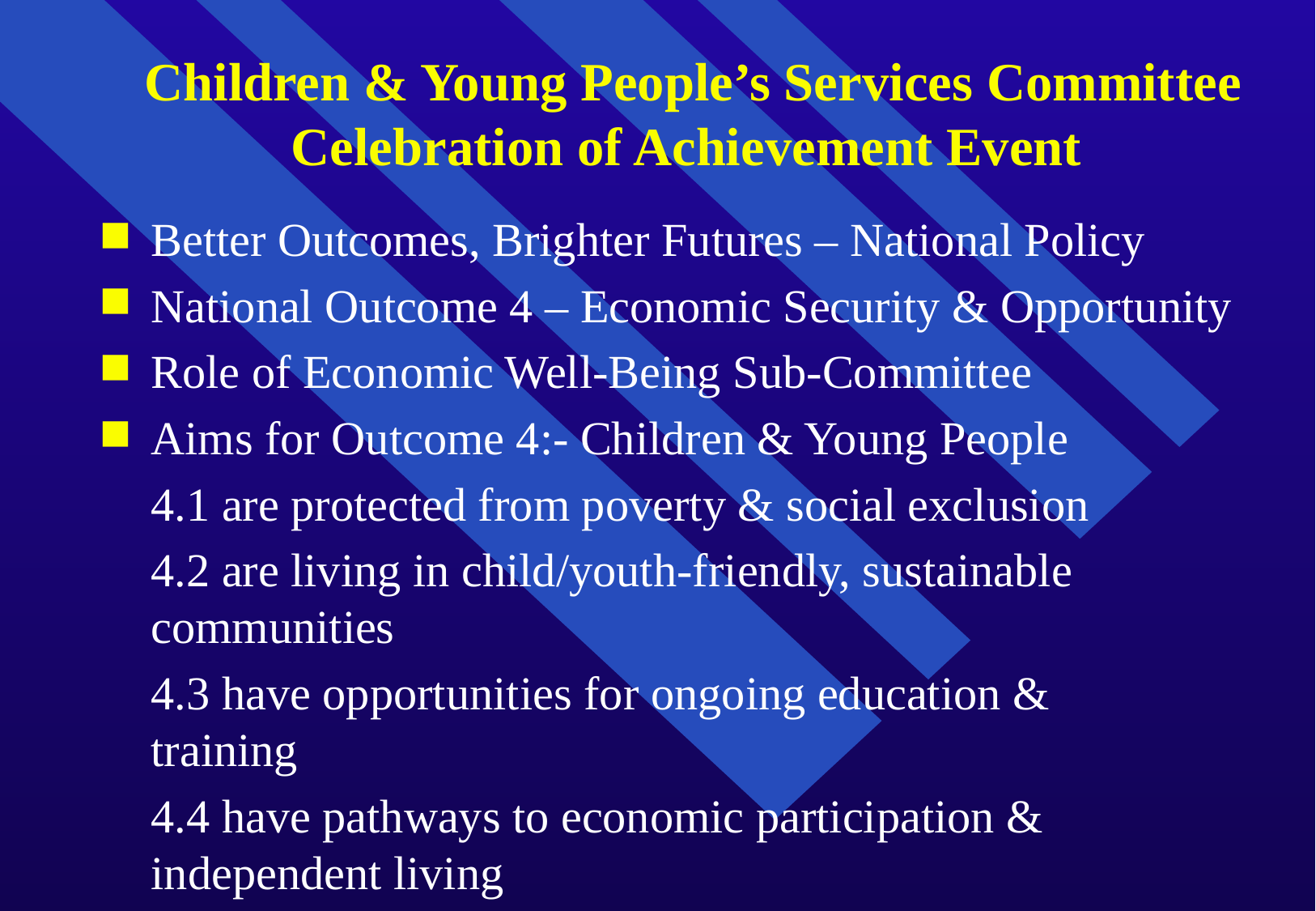

# Children & Young People’s Services Committee Celebration of Achievement Event
Better Outcomes, Brighter Futures – National Policy
National Outcome 4 – Economic Security & Opportunity
Role of Economic Well-Being Sub-Committee
Aims for Outcome 4:- Children & Young People
	4.1 are protected from poverty & social exclusion
	4.2 are living in child/youth-friendly, sustainable 	communities
	4.3 have opportunities for ongoing education & 	training
	4.4 have pathways to economic participation & 	independent living